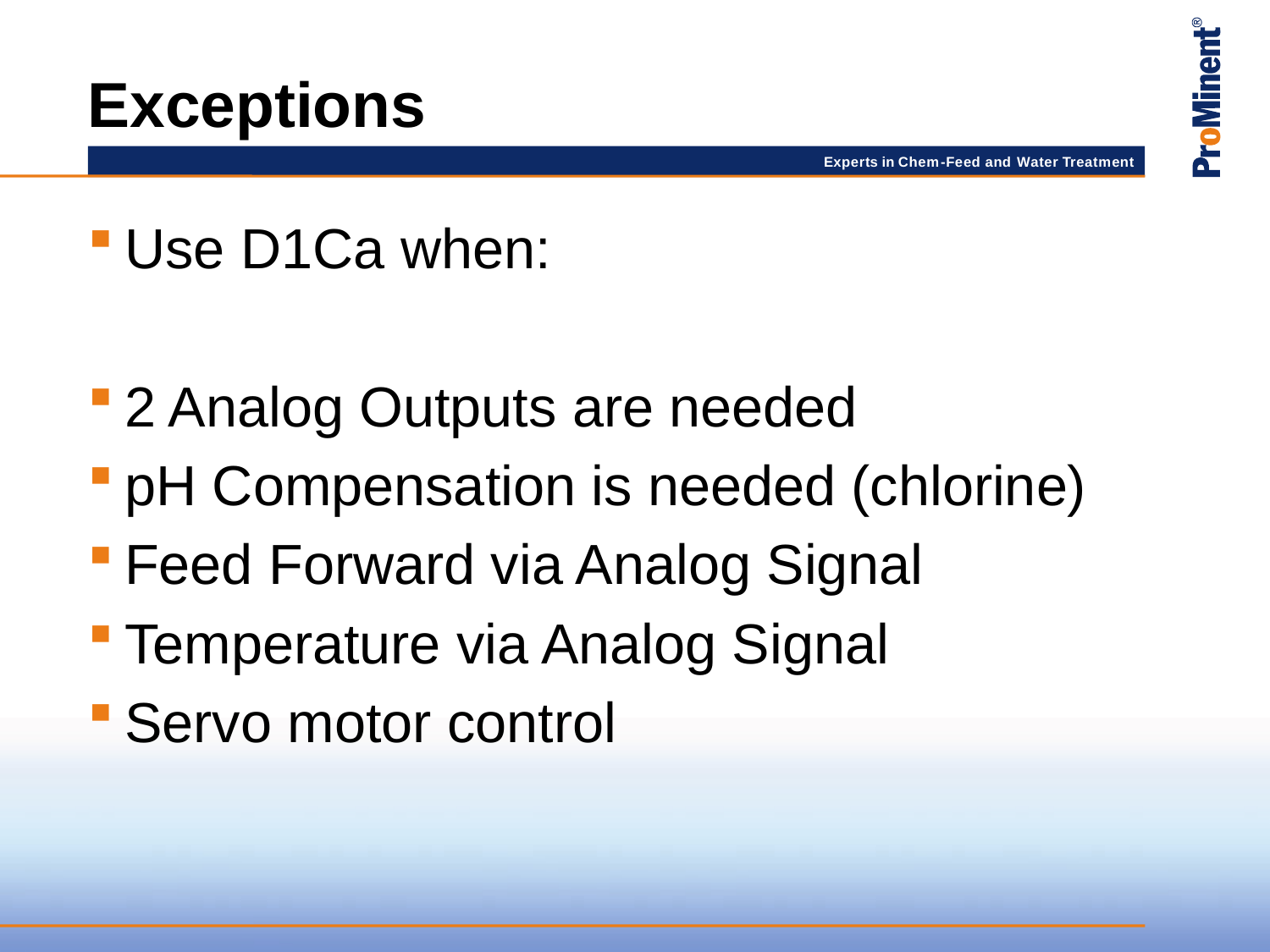

# Exceptions
Use D1Ca when:

2 Analog Outputs are needed
pH Compensation is needed (chlorine)
Feed Forward via Analog Signal
Temperature via Analog Signal
Servo motor control
Garth     Mike     Noel      Dave     Alex     Ken     Jim/Dan     Mike     Harry     Earl     David